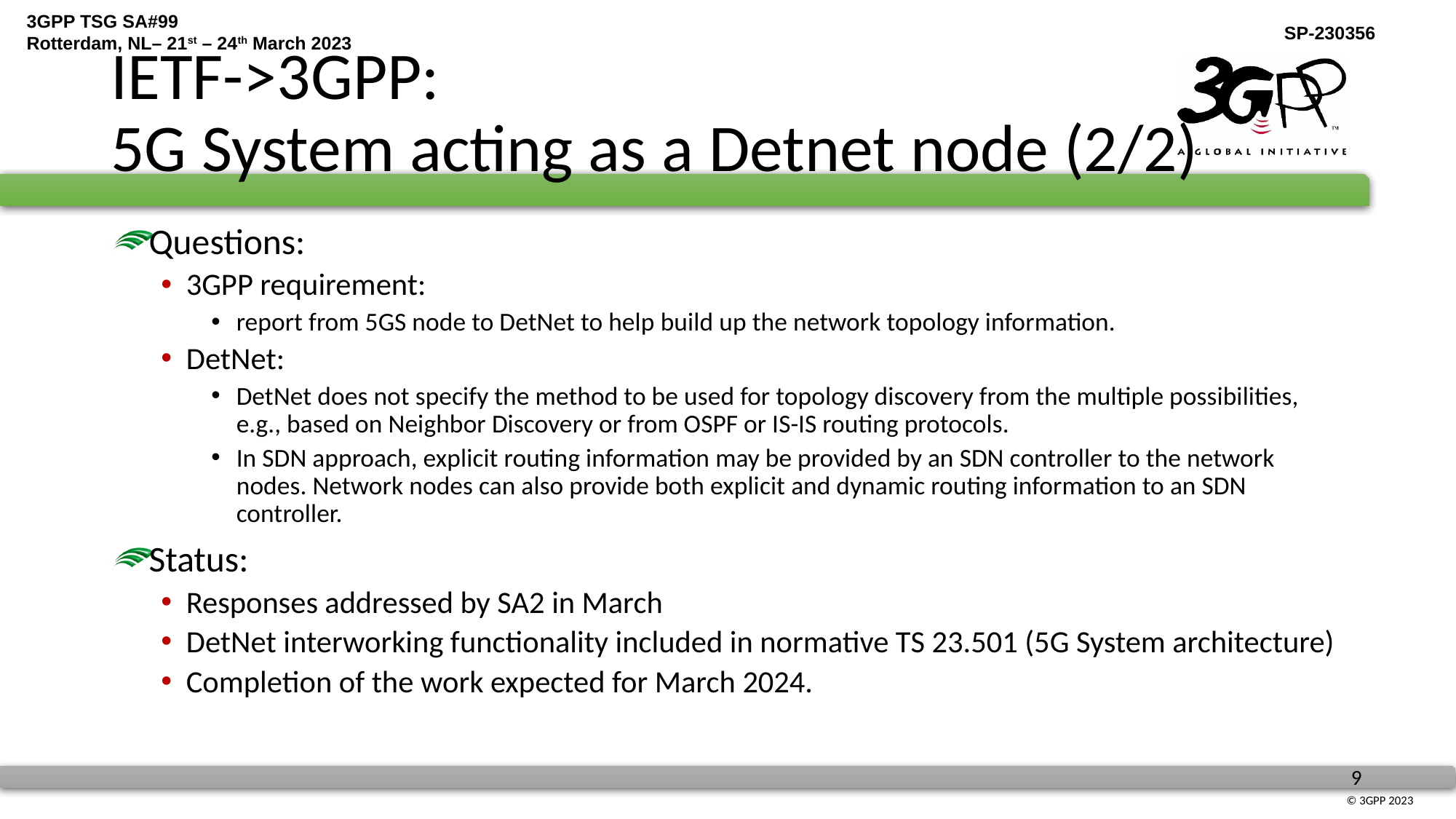

# IETF->3GPP: 5G System acting as a Detnet node (2/2)
Questions:
3GPP requirement:
report from 5GS node to DetNet to help build up the network topology information.
DetNet:
DetNet does not specify the method to be used for topology discovery from the multiple possibilities, e.g., based on Neighbor Discovery or from OSPF or IS-IS routing protocols.
In SDN approach, explicit routing information may be provided by an SDN controller to the network nodes. Network nodes can also provide both explicit and dynamic routing information to an SDN controller.
Status:
Responses addressed by SA2 in March
DetNet interworking functionality included in normative TS 23.501 (5G System architecture)
Completion of the work expected for March 2024.